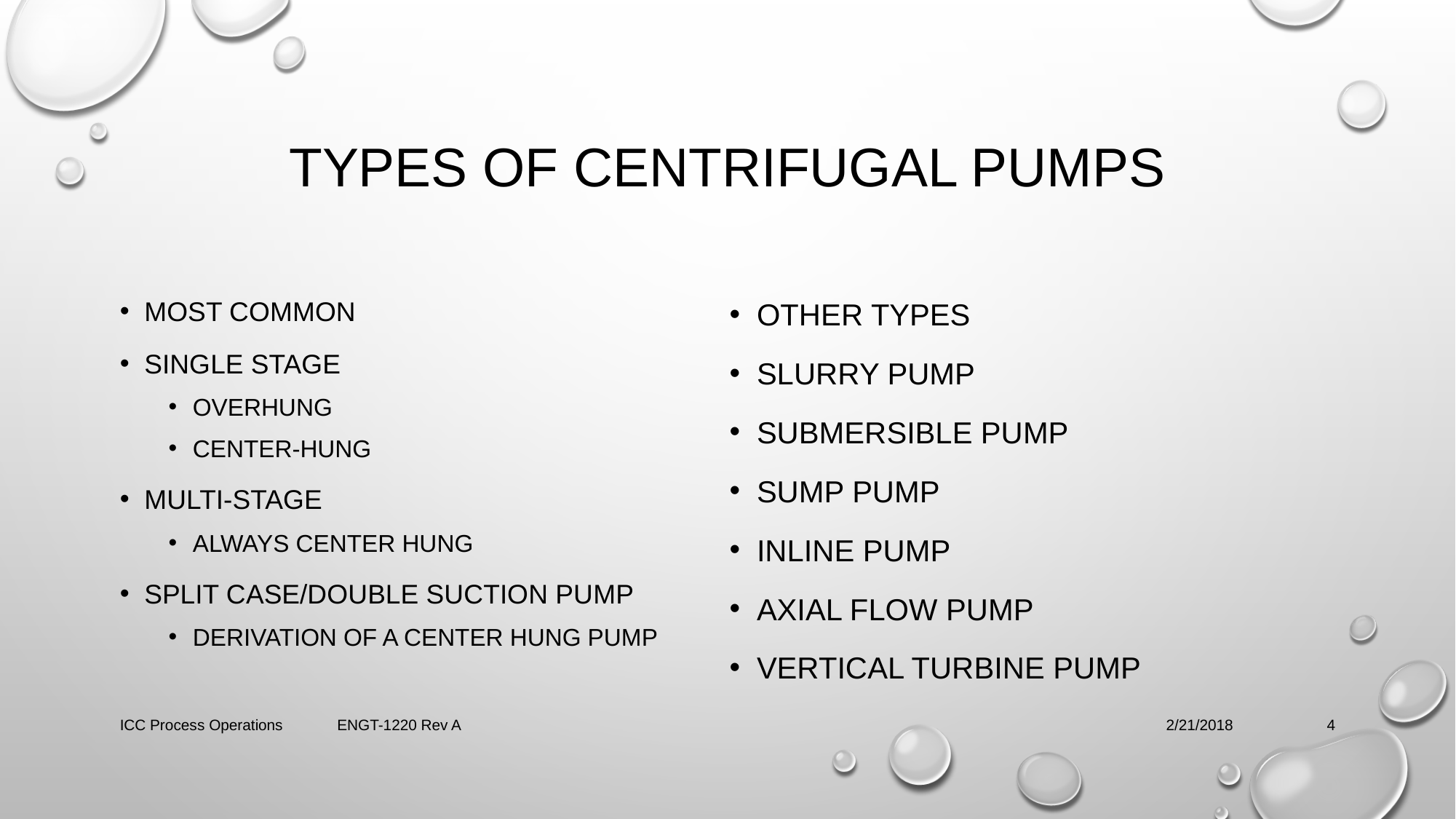

# Types of Centrifugal Pumps
Most common
Single stage
Overhung
Center-hung
Multi-stage
Always Center hung
Split case/double suction pump
Derivation of a center hung pump

Other types
Slurry pump
Submersible pump
Sump pump
Inline pump
Axial Flow Pump
Vertical Turbine pump
ICC Process Operations             ENGT-1220 Rev A
2/21/2018
4